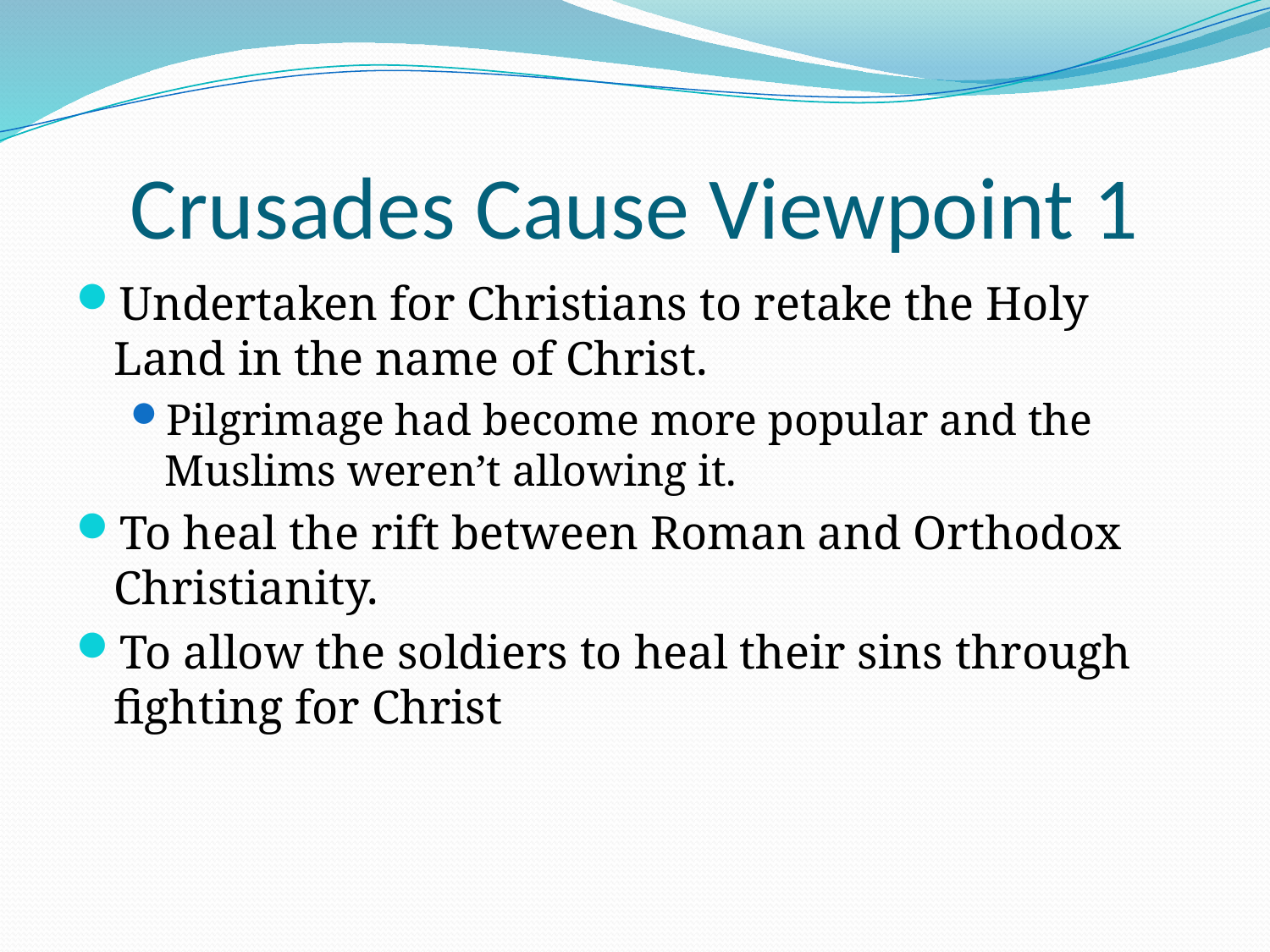

# Crusades Cause Viewpoint 1
Undertaken for Christians to retake the Holy Land in the name of Christ.
Pilgrimage had become more popular and the Muslims weren’t allowing it.
To heal the rift between Roman and Orthodox Christianity.
To allow the soldiers to heal their sins through fighting for Christ